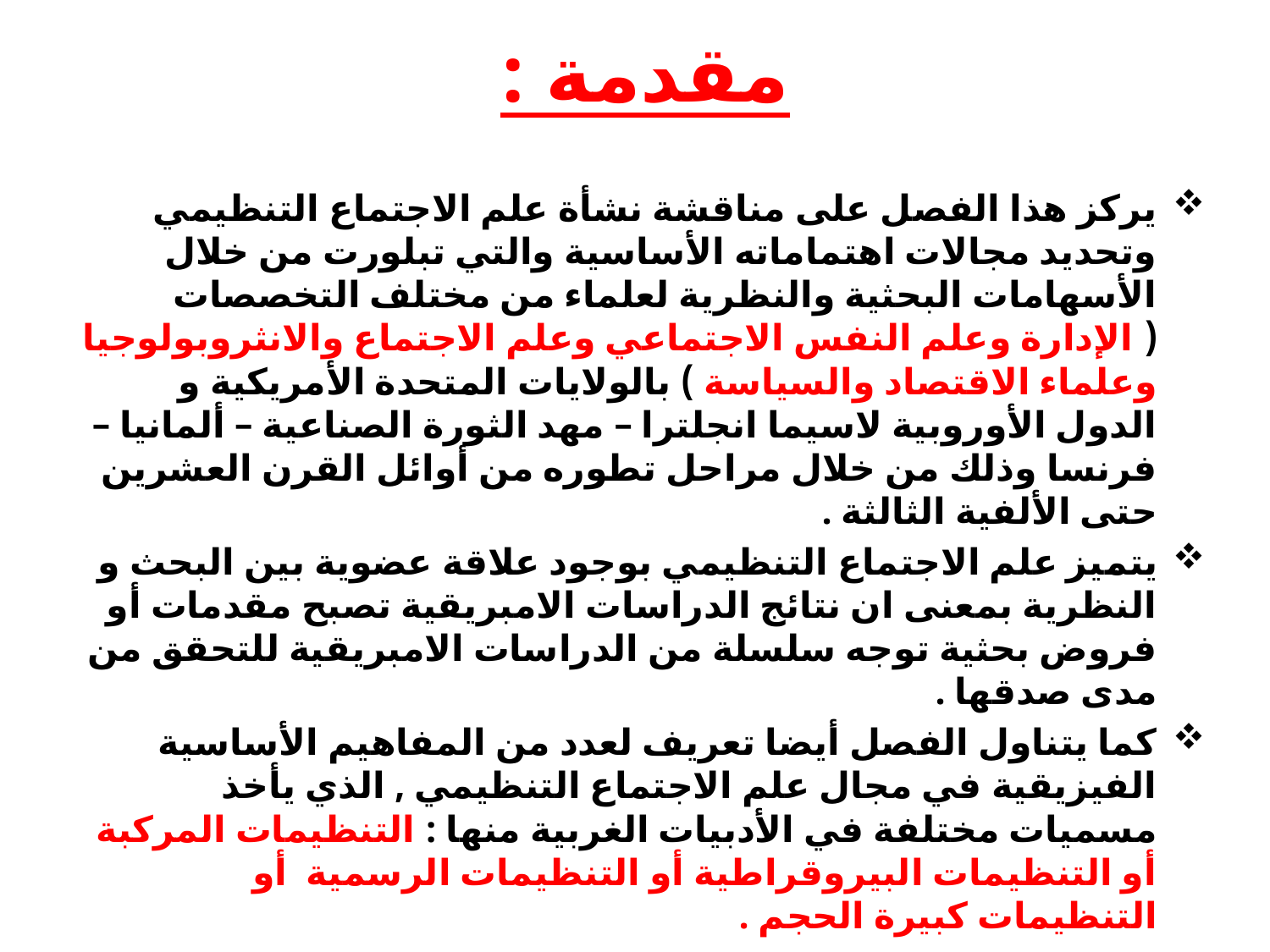

# مقدمة :
يركز هذا الفصل على مناقشة نشأة علم الاجتماع التنظيمي وتحديد مجالات اهتماماته الأساسية والتي تبلورت من خلال الأسهامات البحثية والنظرية لعلماء من مختلف التخصصات ( الإدارة وعلم النفس الاجتماعي وعلم الاجتماع والانثروبولوجيا وعلماء الاقتصاد والسياسة ) بالولايات المتحدة الأمريكية و الدول الأوروبية لاسيما انجلترا – مهد الثورة الصناعية – ألمانيا – فرنسا وذلك من خلال مراحل تطوره من أوائل القرن العشرين حتى الألفية الثالثة .
يتميز علم الاجتماع التنظيمي بوجود علاقة عضوية بين البحث و النظرية بمعنى ان نتائج الدراسات الامبريقية تصبح مقدمات أو فروض بحثية توجه سلسلة من الدراسات الامبريقية للتحقق من مدى صدقها .
كما يتناول الفصل أيضا تعريف لعدد من المفاهيم الأساسية الفيزيقية في مجال علم الاجتماع التنظيمي , الذي يأخذ مسميات مختلفة في الأدبيات الغربية منها : التنظيمات المركبة أو التنظيمات البيروقراطية أو التنظيمات الرسمية  أو التنظيمات كبيرة الحجم .